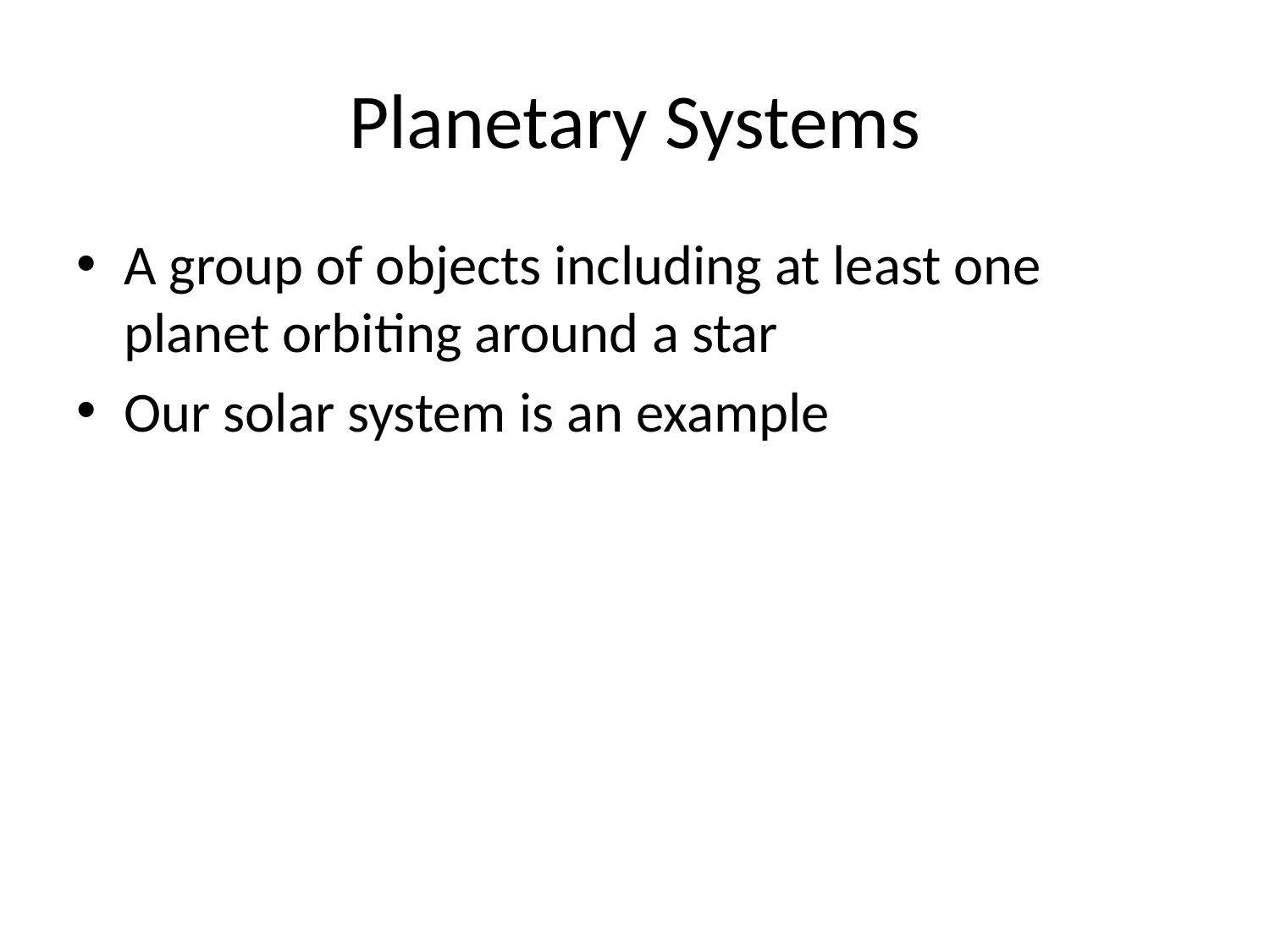

# Planetary Systems
A group of objects including at least one planet orbiting around a star
Our solar system is an example